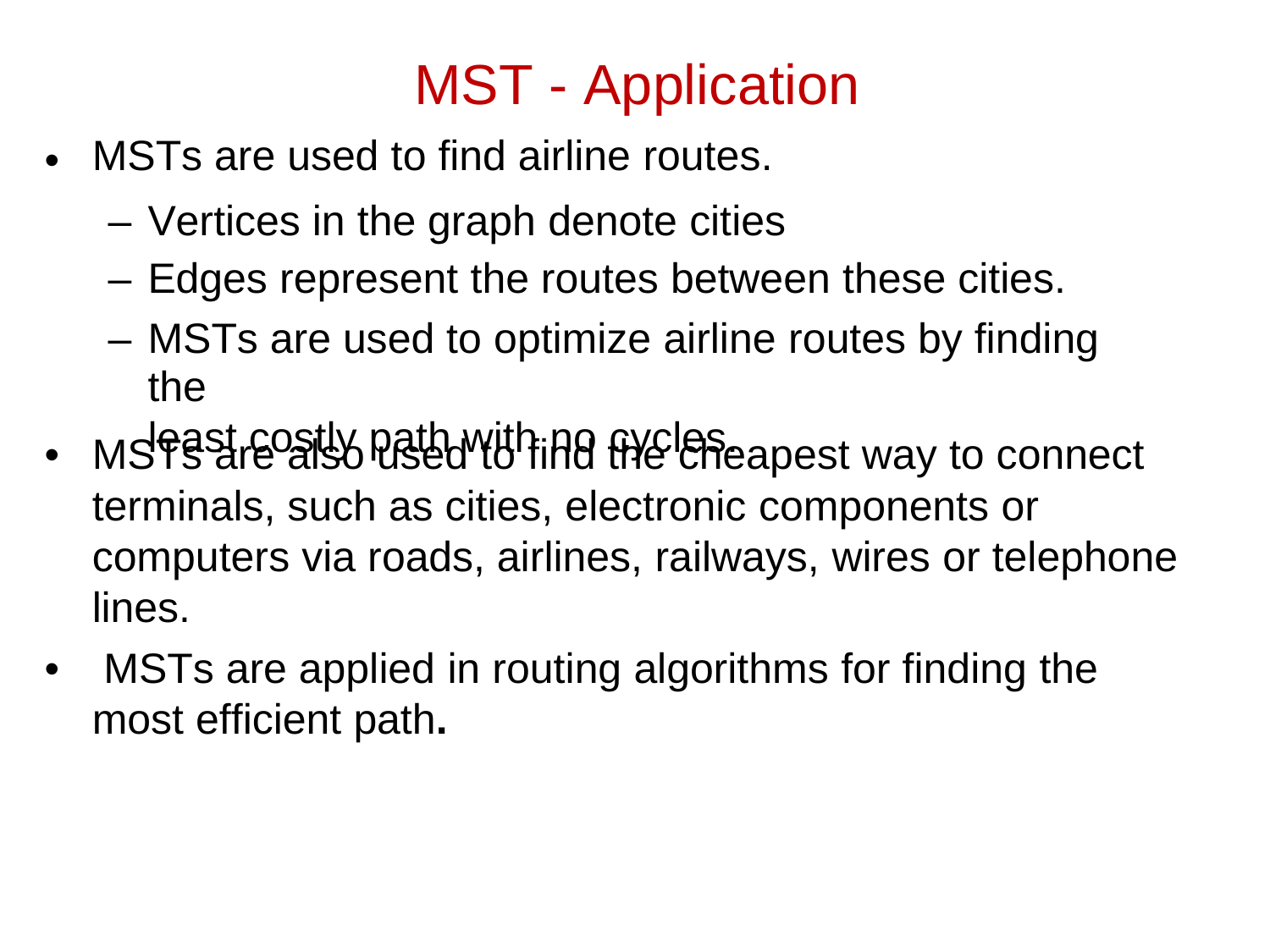

MST - Application
MSTs are used to find airline routes.
•
–
–
–
Vertices in the graph denote cities
Edges represent the routes between these cities.
MSTs are used to optimize airline routes by finding the
least costly path with no cycles.
•
MSTs are also used to find the cheapest way to connect
terminals, such as cities, electronic components or computers via roads, airlines, railways, wires or telephone lines.
MSTs are applied in routing algorithms for finding the most efficient path.
•